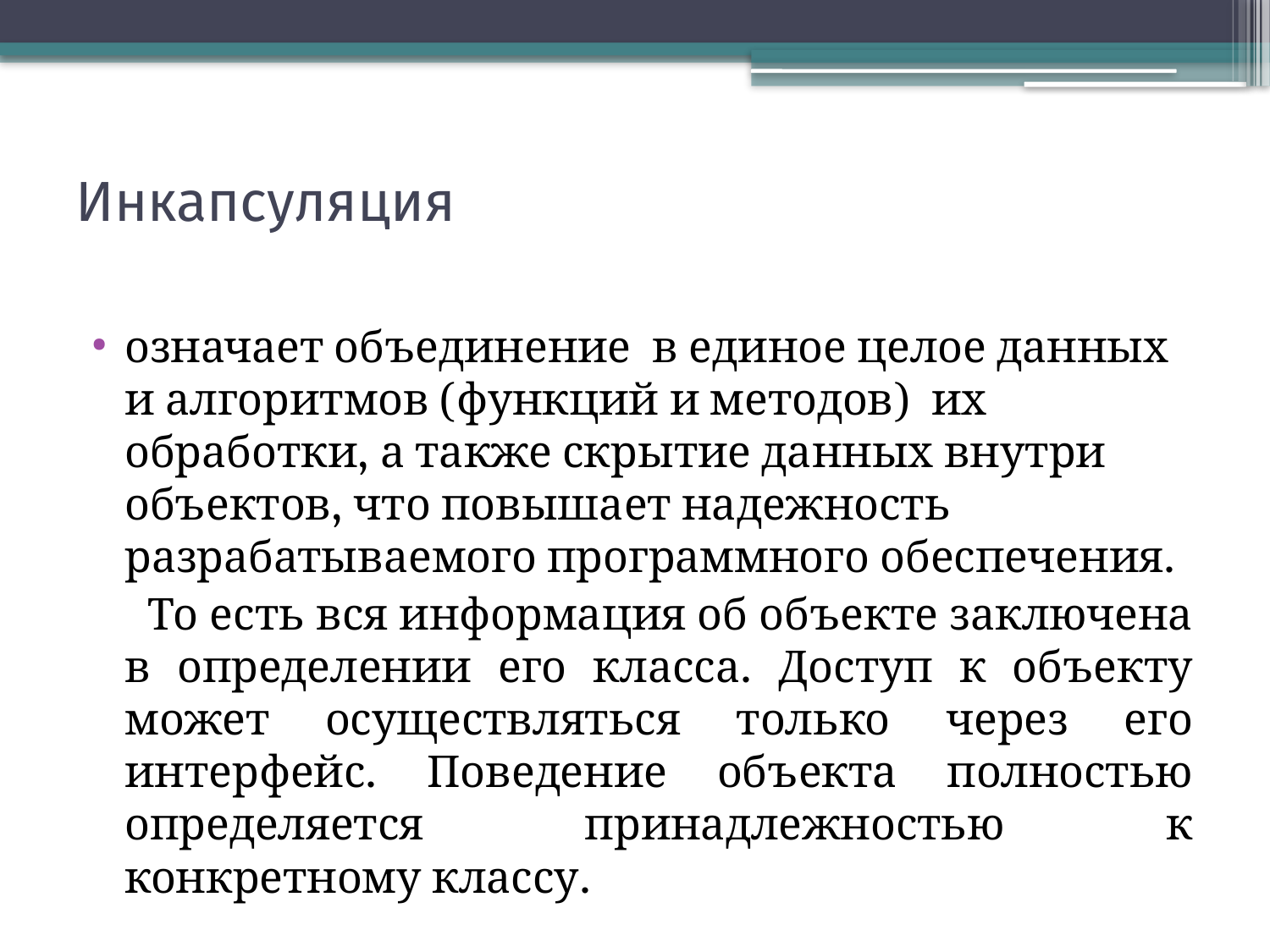

# Инкапсуляция
означает объединение  в единое целое данных и алгоритмов (функций и методов)  их обработки, а также скрытие данных внутри объектов, что повышает надежность разрабатываемого программного обеспечения.
     То есть вся информация об объекте заключена в определении его класса. Доступ к объекту может осуществляться только через его интерфейс. Поведение объекта полностью определяется принадлежностью к конкретному классу.